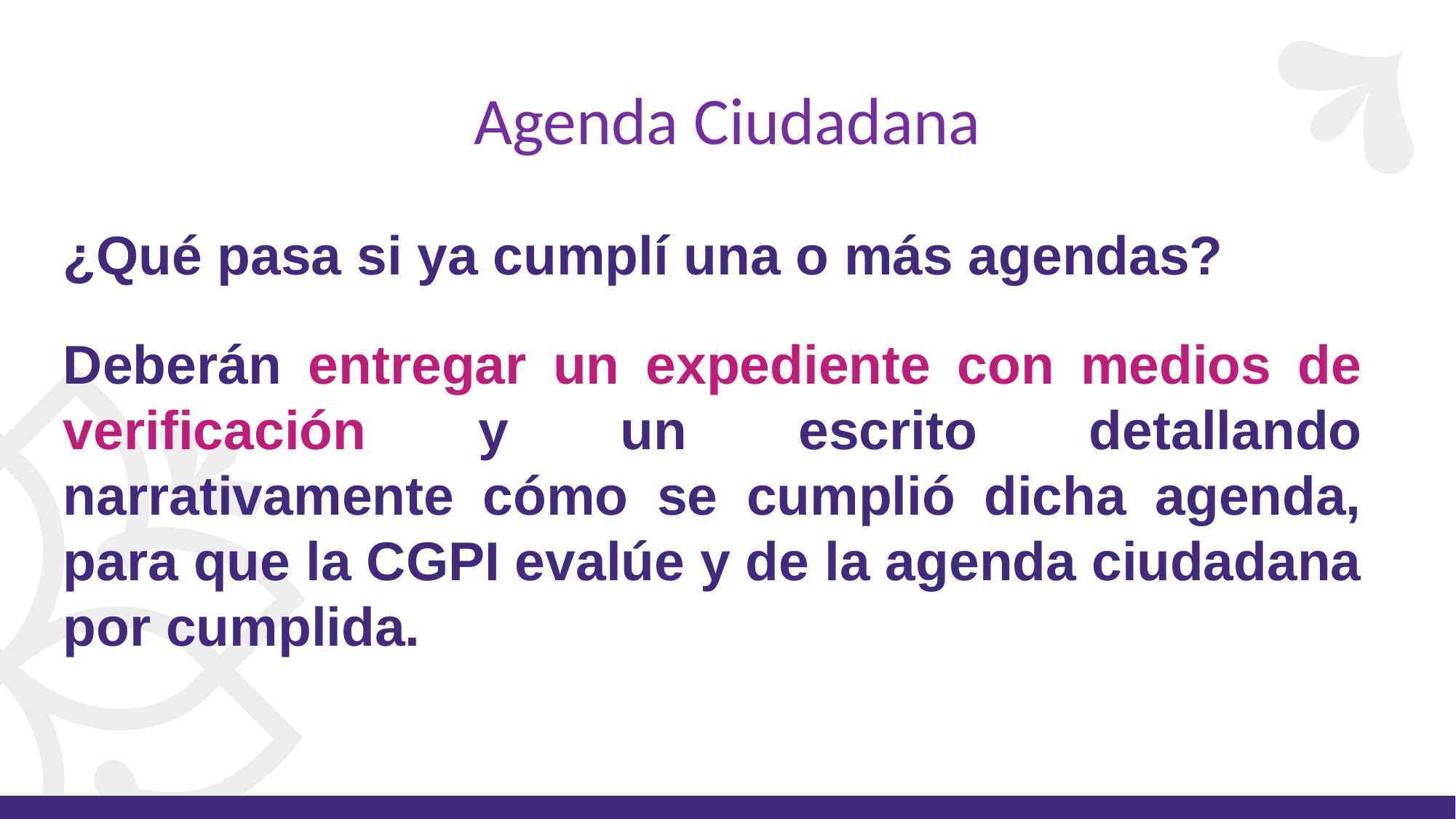

# Agenda Ciudadana
¿Qué pasa si ya cumplí una o más agendas?

Deberán entregar un expediente con medios de verificación y un escrito detallando narrativamente cómo se cumplió dicha agenda, para que la CGPI evalúe y de la agenda ciudadana por cumplida.